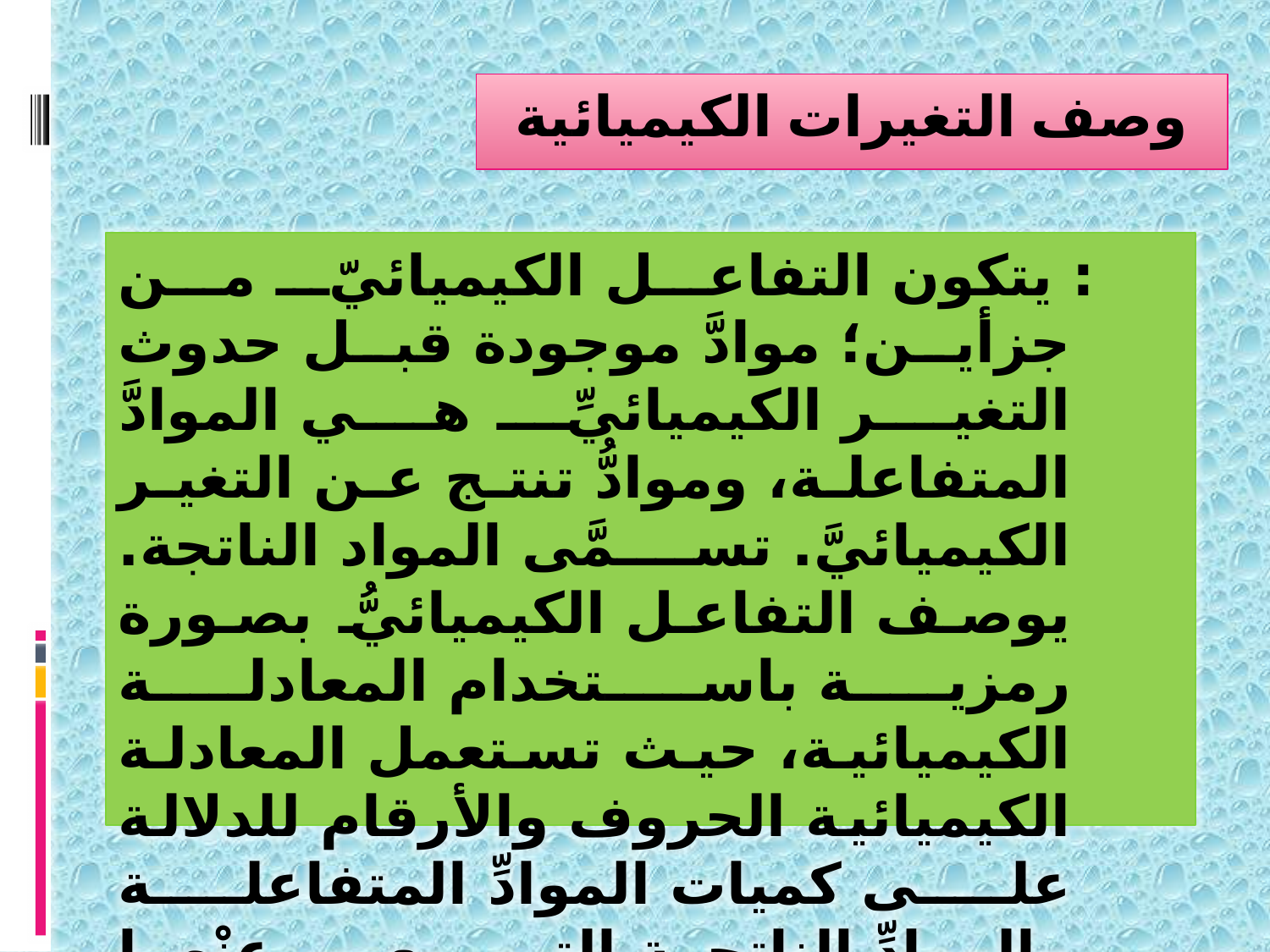

# وصف التغيرات الكيميائية
    : يتكون التفاعل الكيميائيّ من جزأين؛ موادَّ موجودة قبل حدوث التغير الكيميائيِّ هي الموادَّ المتفاعلة، وموادُّ تنتج عن التغير الكيميائيَّ. تسمَّى المواد الناتجة. يوصف التفاعل الكيميائيُّ بصورة رمزية باستخدام المعادلة الكيميائية، حيث تستعمل المعادلة الكيميائية الحروف والأرقام للدلالة على كميات الموادِّ المتفاعلة والموادِّ الناتجة التي يعبر عنْها التفاعل الكيميائيُّ.